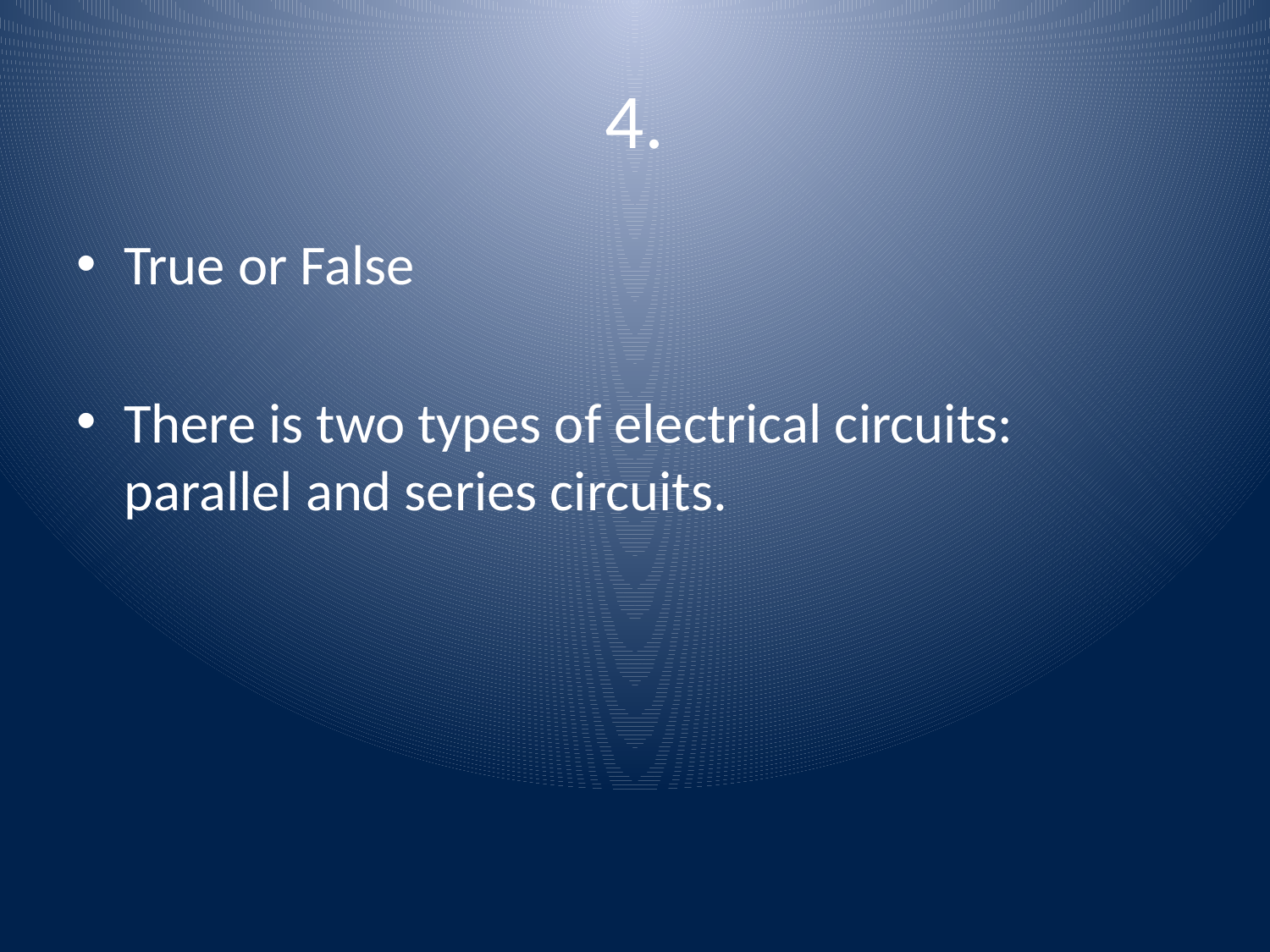

# 4.
True or False

There is two types of electrical circuits:  parallel and series circuits.